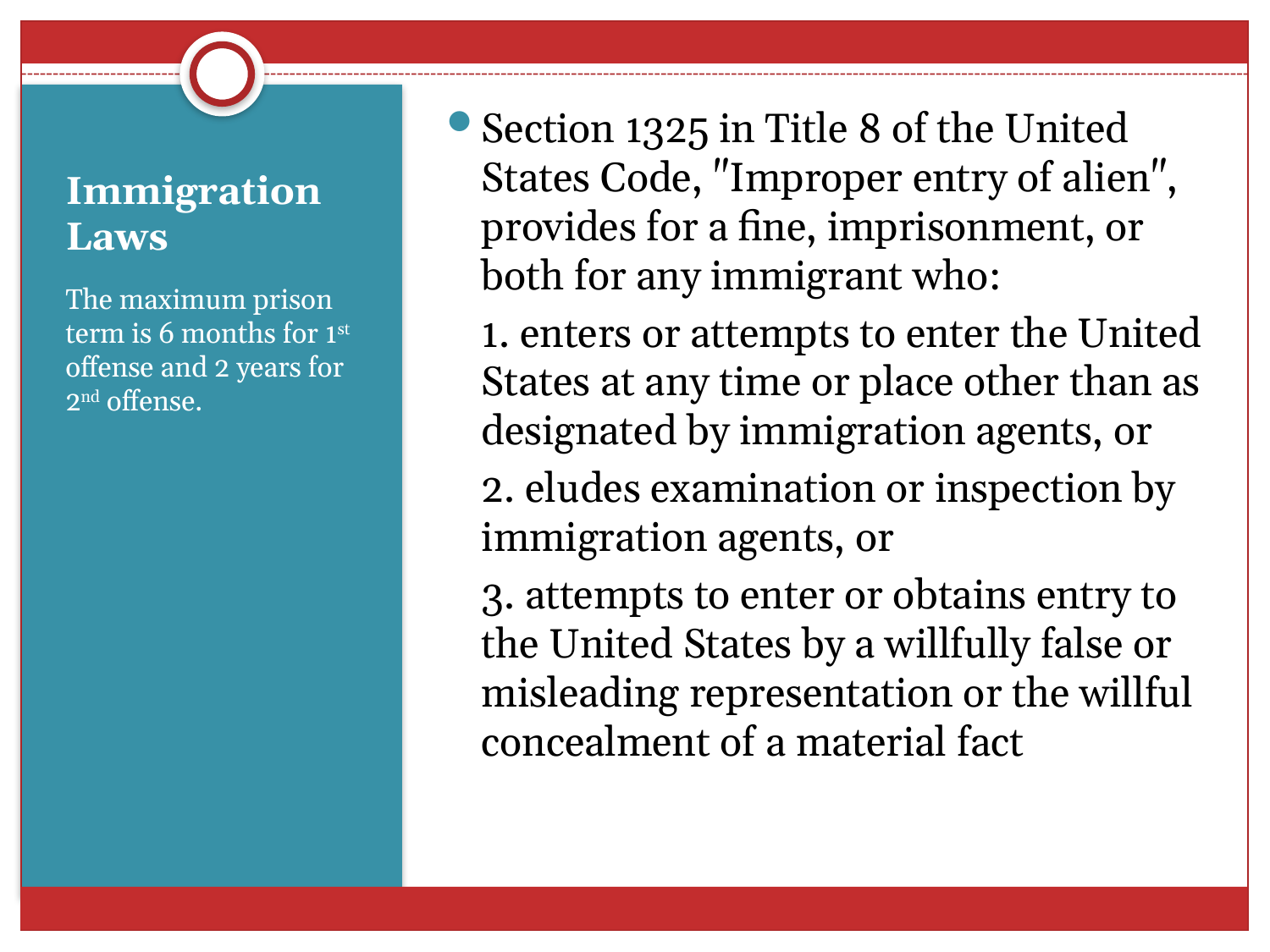

Section 1325 in Title 8 of the United States Code, "Improper entry of alien", provides for a fine, imprisonment, or both for any immigrant who:
		1. enters or attempts to enter the United States at any time or place other than as designated by immigration agents, or
		2. eludes examination or inspection by immigration agents, or
		3. attempts to enter or obtains entry to the United States by a willfully false or misleading representation or the willful concealment of a material fact

# Immigration Laws
The maximum prison term is 6 months for 1st offense and 2 years for 2nd offense.